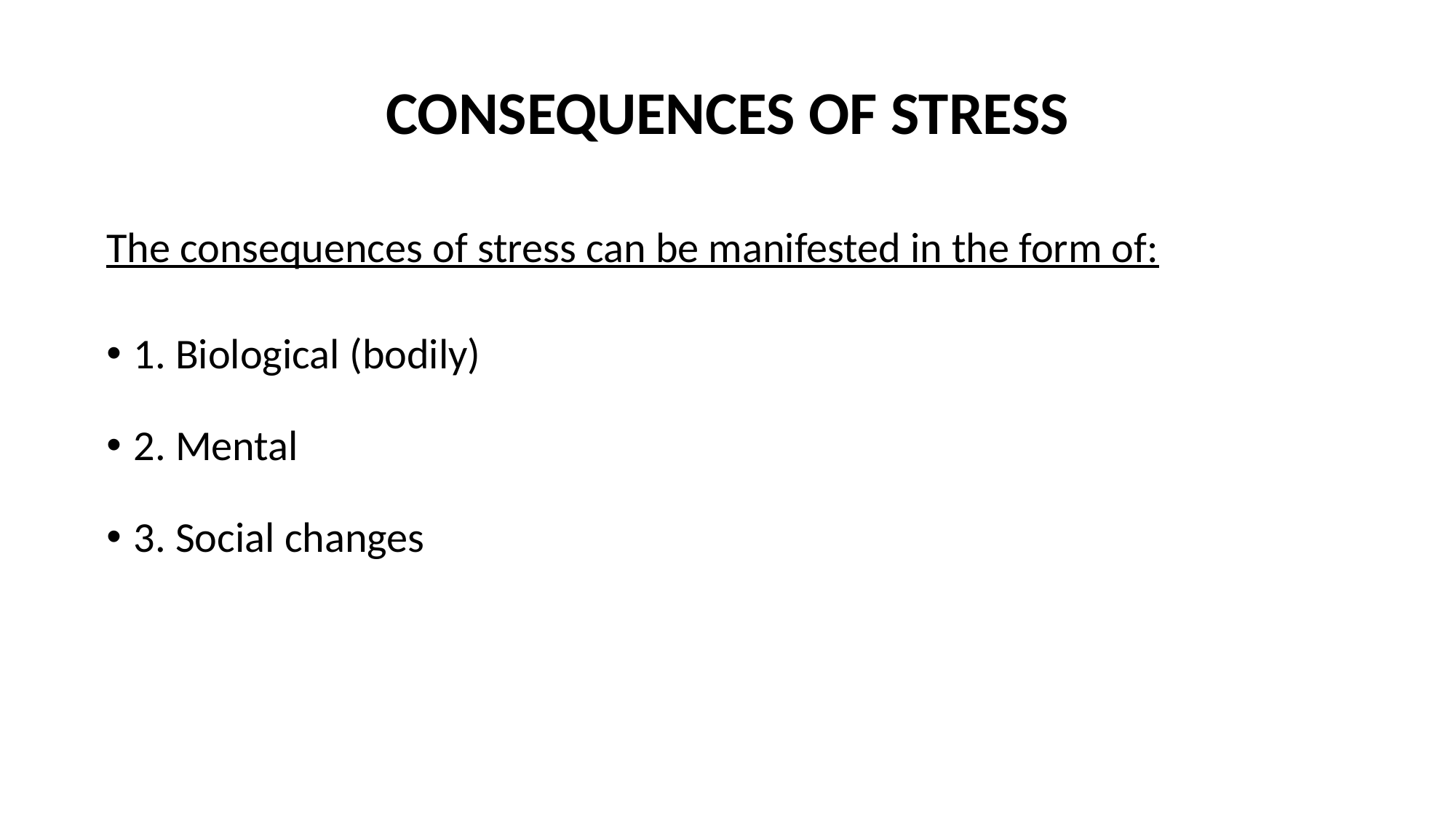

CONSEQUENCES OF STRESS
The consequences of stress can be manifested in the form of:

1. Biological (bodily)

2. Mental

3. Social changes